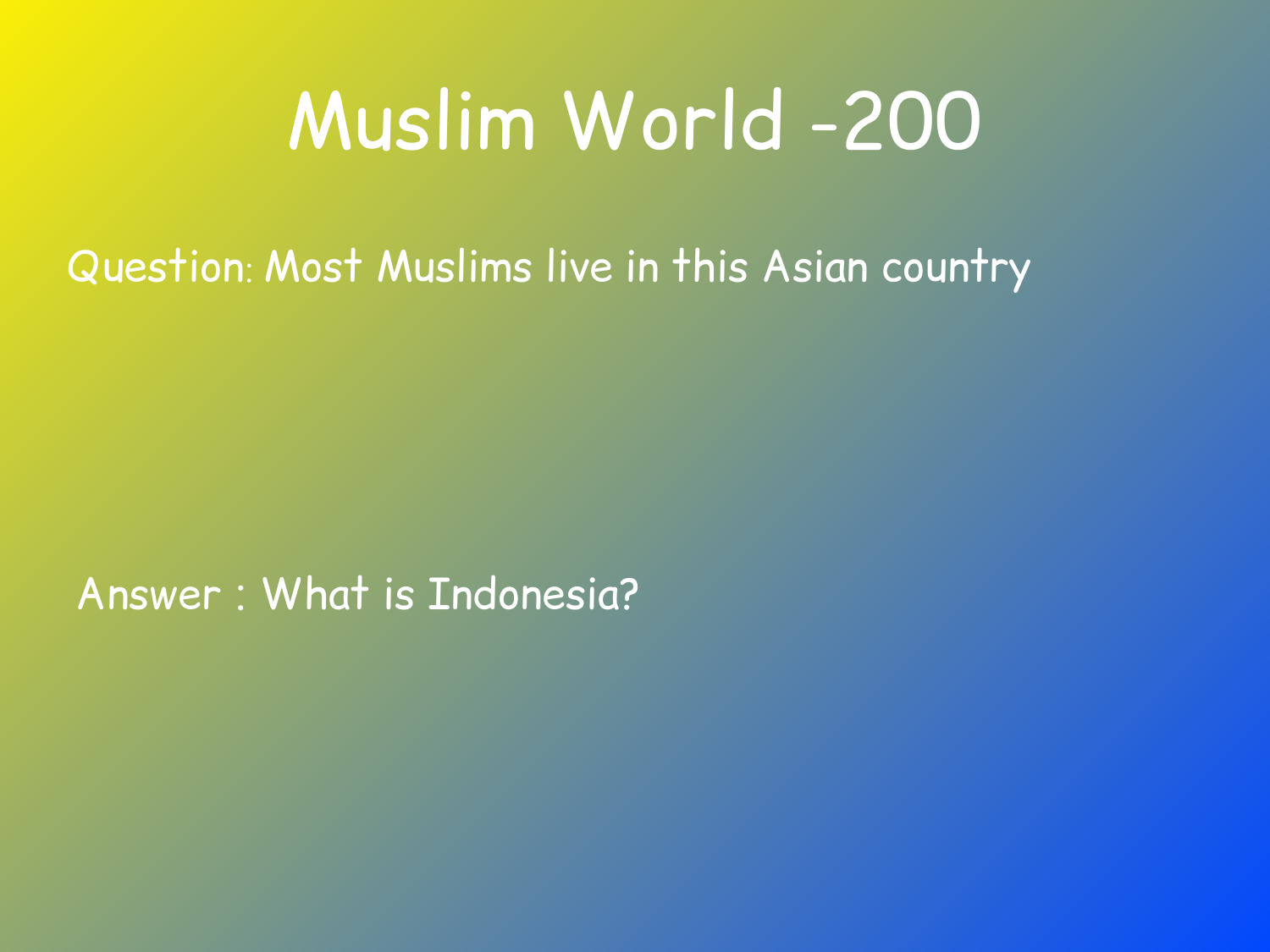

# Muslim World -200
Question: Most Muslims live in this Asian country

Answer : What is Indonesia?